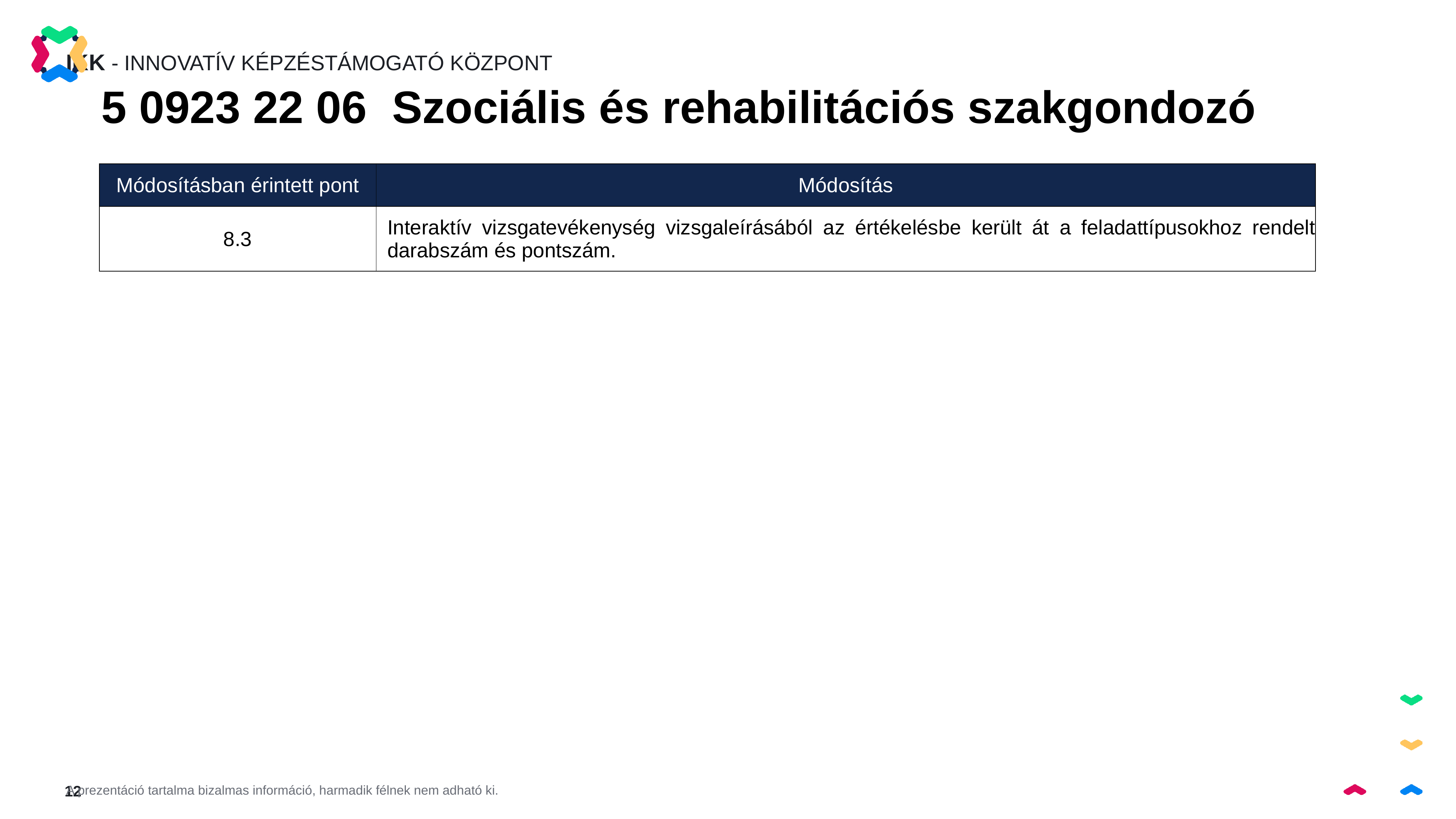

5 0923 22 06  Szociális és rehabilitációs szakgondozó
| Módosításban érintett pont | Módosítás |
| --- | --- |
| 8.3 | Interaktív vizsgatevékenység vizsgaleírásából az értékelésbe került át a feladattípusokhoz rendelt darabszám és pontszám. |